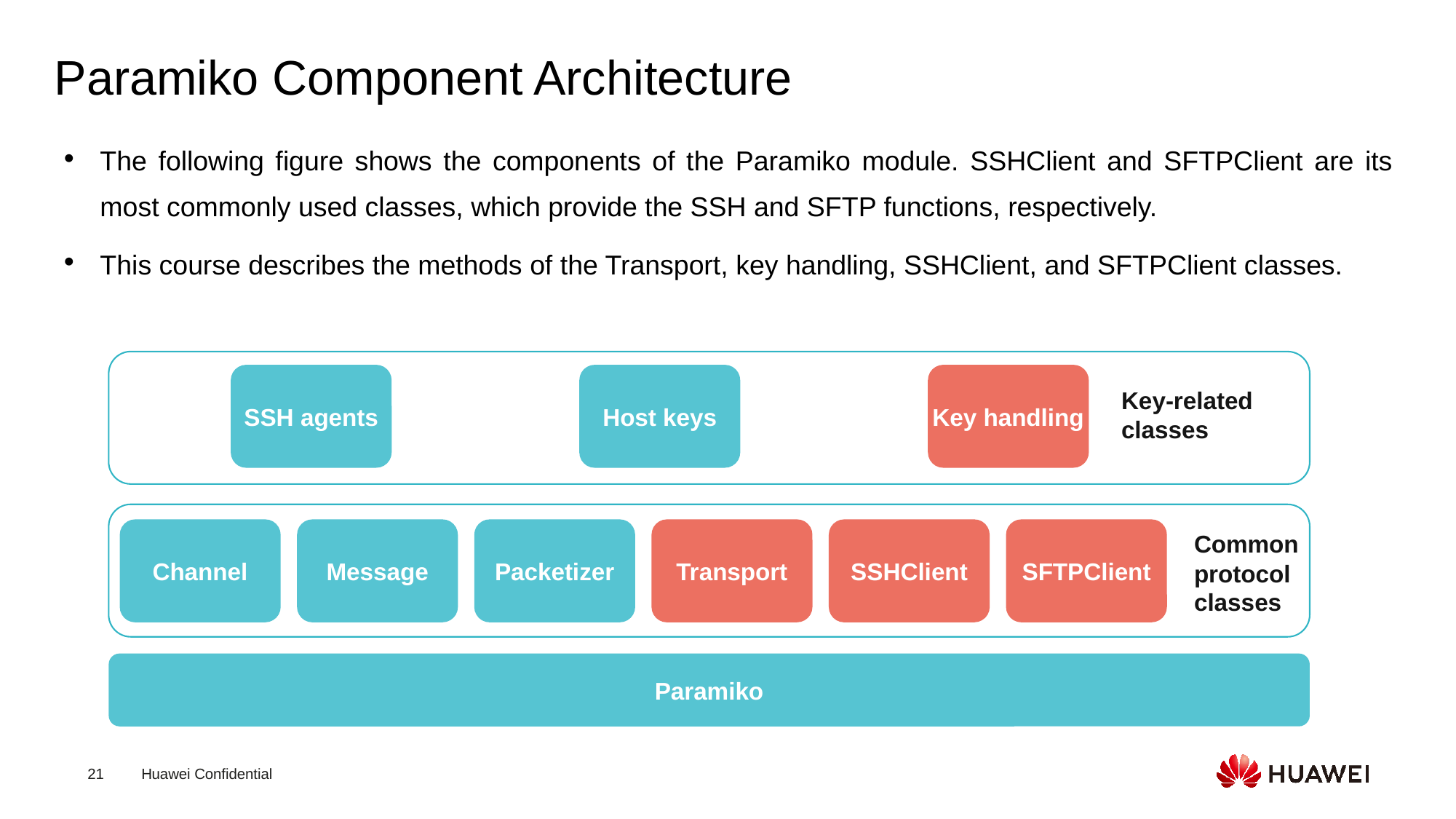

# Paramiko Component Architecture
The following figure shows the components of the Paramiko module. SSHClient and SFTPClient are its most commonly used classes, which provide the SSH and SFTP functions, respectively.
This course describes the methods of the Transport, key handling, SSHClient, and SFTPClient classes.

SSH agents
Host keys
Key handling
Key-related
classes

Channel
Message
Packetizer
Transport
SSHClient
SFTPClient
Common protocol classes
Paramiko